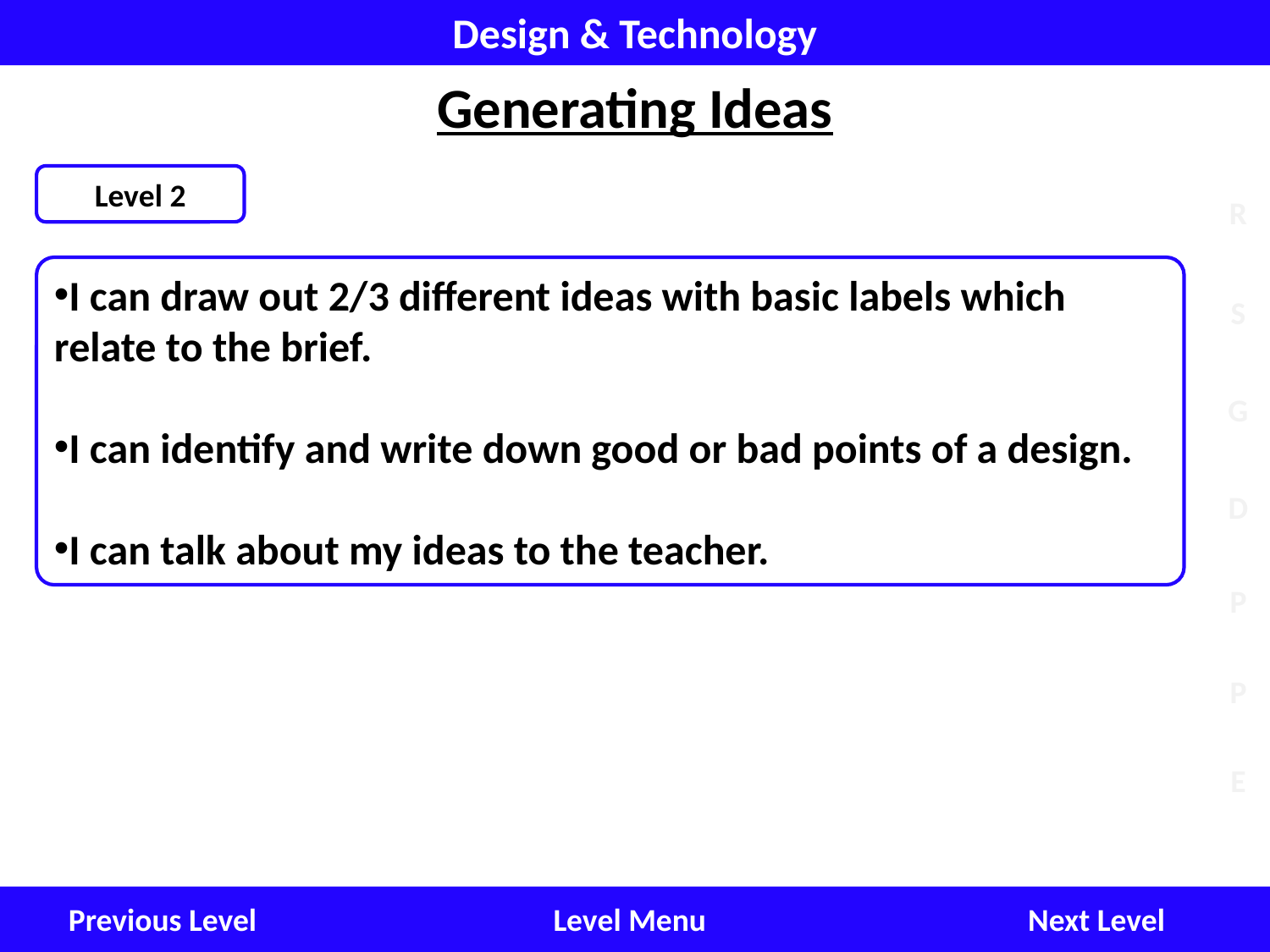

Design & Technology
Generating Ideas
Level 2
I can draw out 2/3 different ideas with basic labels which relate to the brief.

I can identify and write down good or bad points of a design.

I can talk about my ideas to the teacher.

Next Level
Level Menu
Previous Level